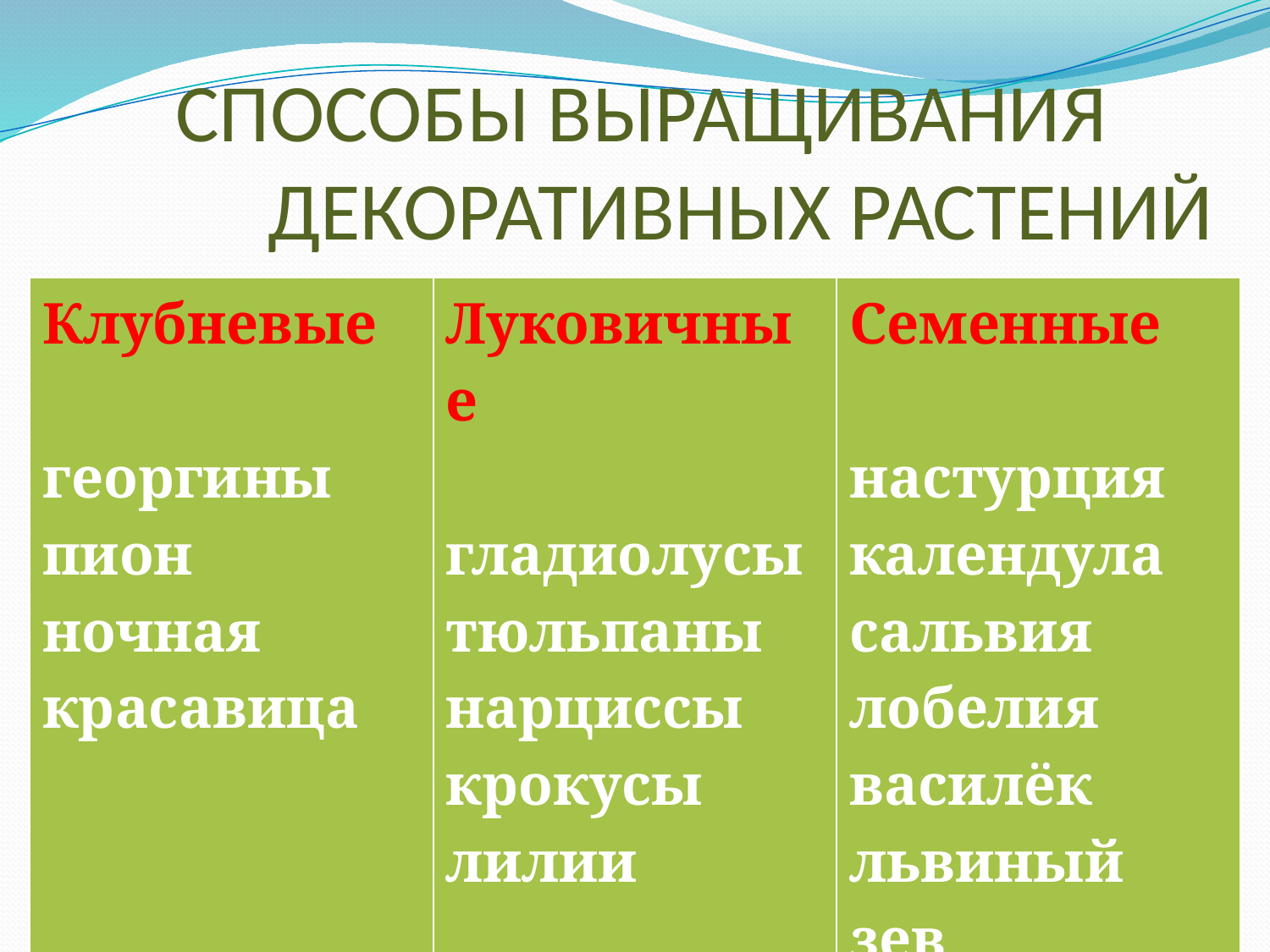

# СПОСОБЫ ВЫРАЩИВАНИЯ                 ДЕКОРАТИВНЫХ РАСТЕНИЙ
| Клубневые георгины пион ночная красавица | Луковичные гладиолусы тюльпаны нарциссы крокусы лилии | Семенные настурция календула сальвия лобелия василёк львиный зев циния |
| --- | --- | --- |